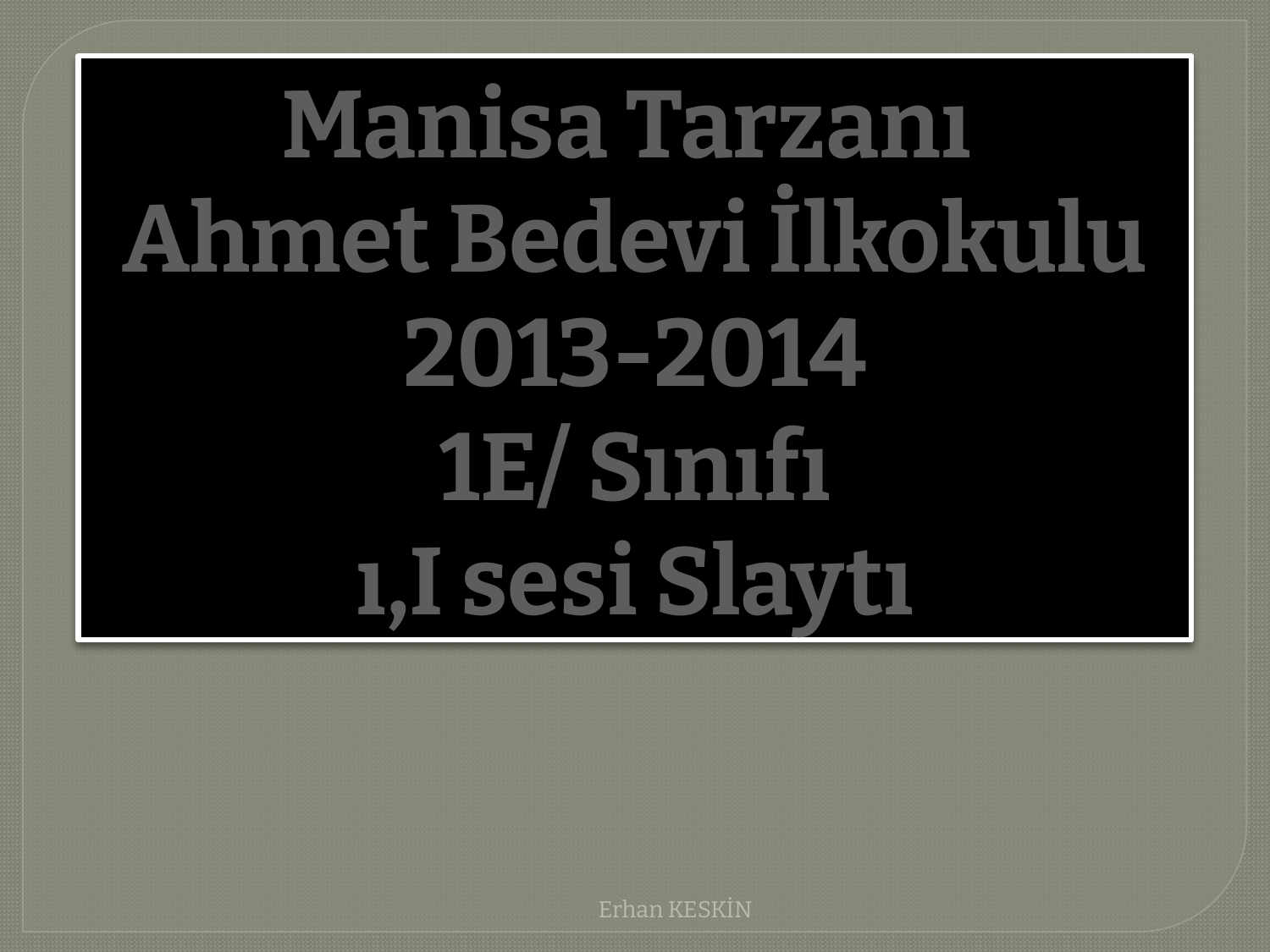

Manisa Tarzanı
Ahmet Bedevi İlkokulu
2013-2014
1E/ Sınıfı
ı,I sesi Slaytı
Erhan KESKİN